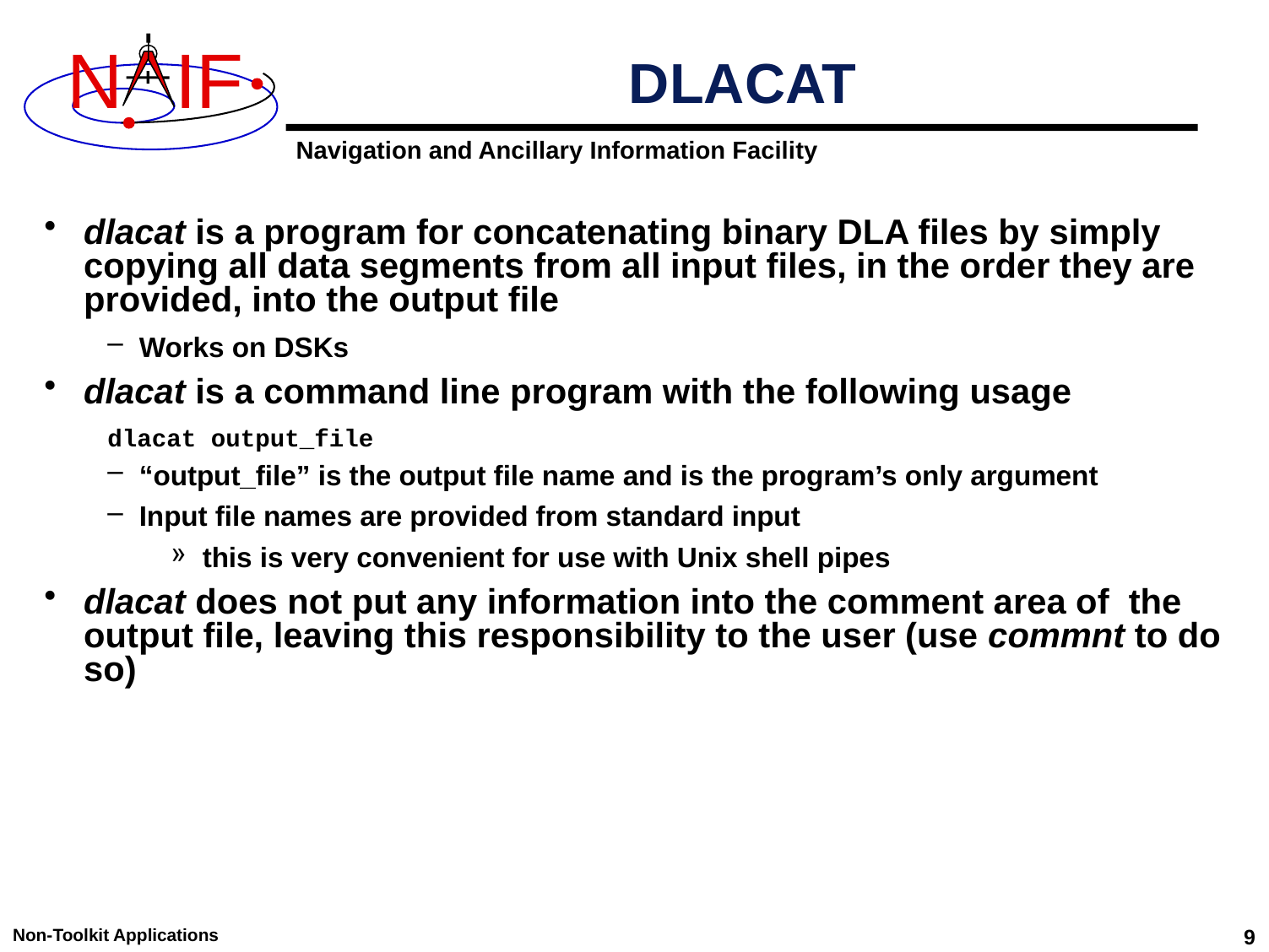

# DLACAT
dlacat is a program for concatenating binary DLA files by simply copying all data segments from all input files, in the order they are provided, into the output file
Works on DSKs
dlacat is a command line program with the following usage
dlacat output_file
“output_file” is the output file name and is the program’s only argument
Input file names are provided from standard input
this is very convenient for use with Unix shell pipes
dlacat does not put any information into the comment area of  the output file, leaving this responsibility to the user (use commnt to do so)
Non-Toolkit Applications
9